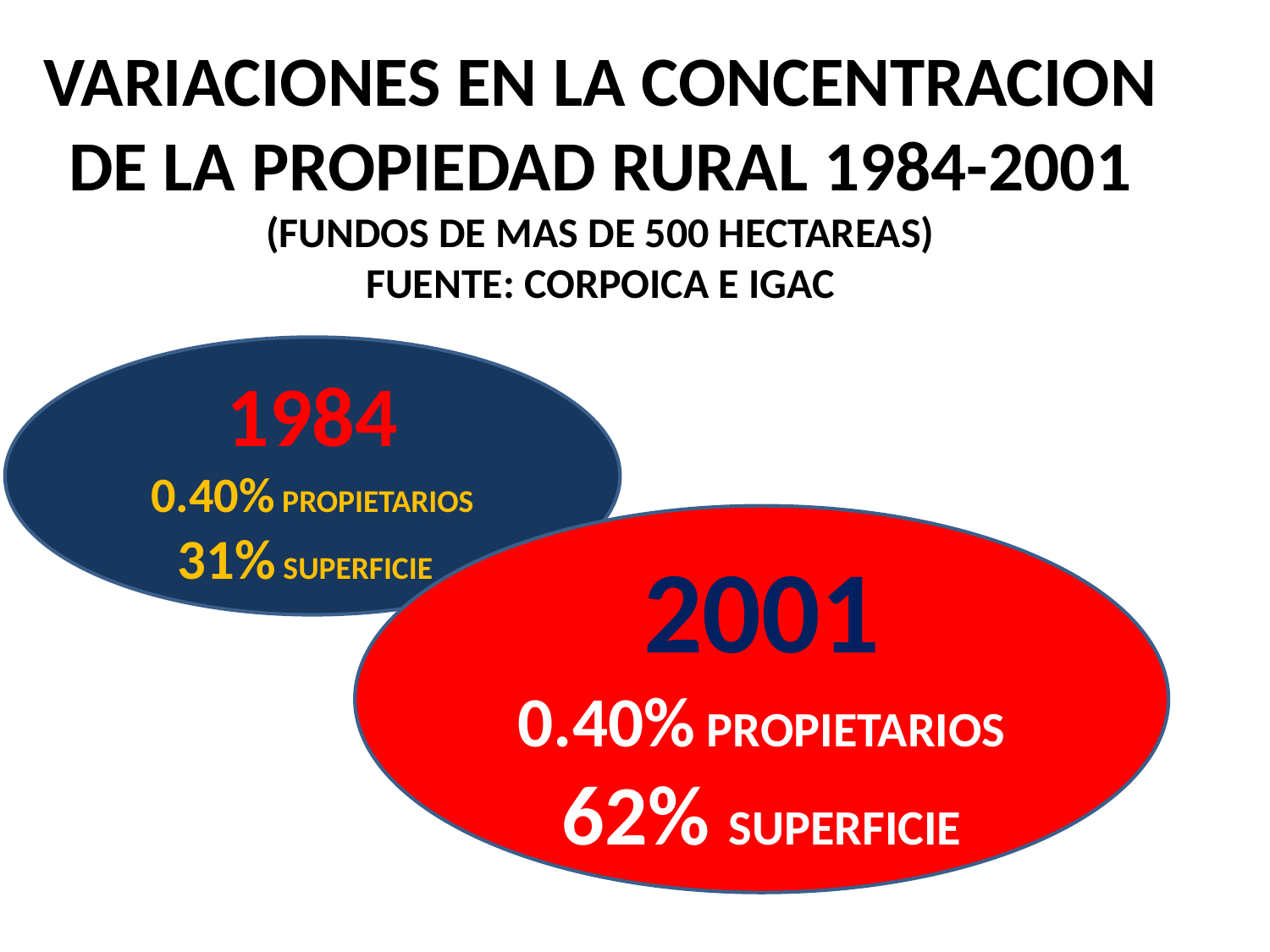

VARIACIONES EN LA CONCENTRACION DE LA PROPIEDAD RURAL 1984-2001
(FUNDOS DE MAS DE 500 HECTAREAS)
FUENTE: CORPOICA E IGAC
1984
0.40% PROPIETARIOS
31% SUPERFICIE
2001
0.40% PROPIETARIOS
62% SUPERFICIE